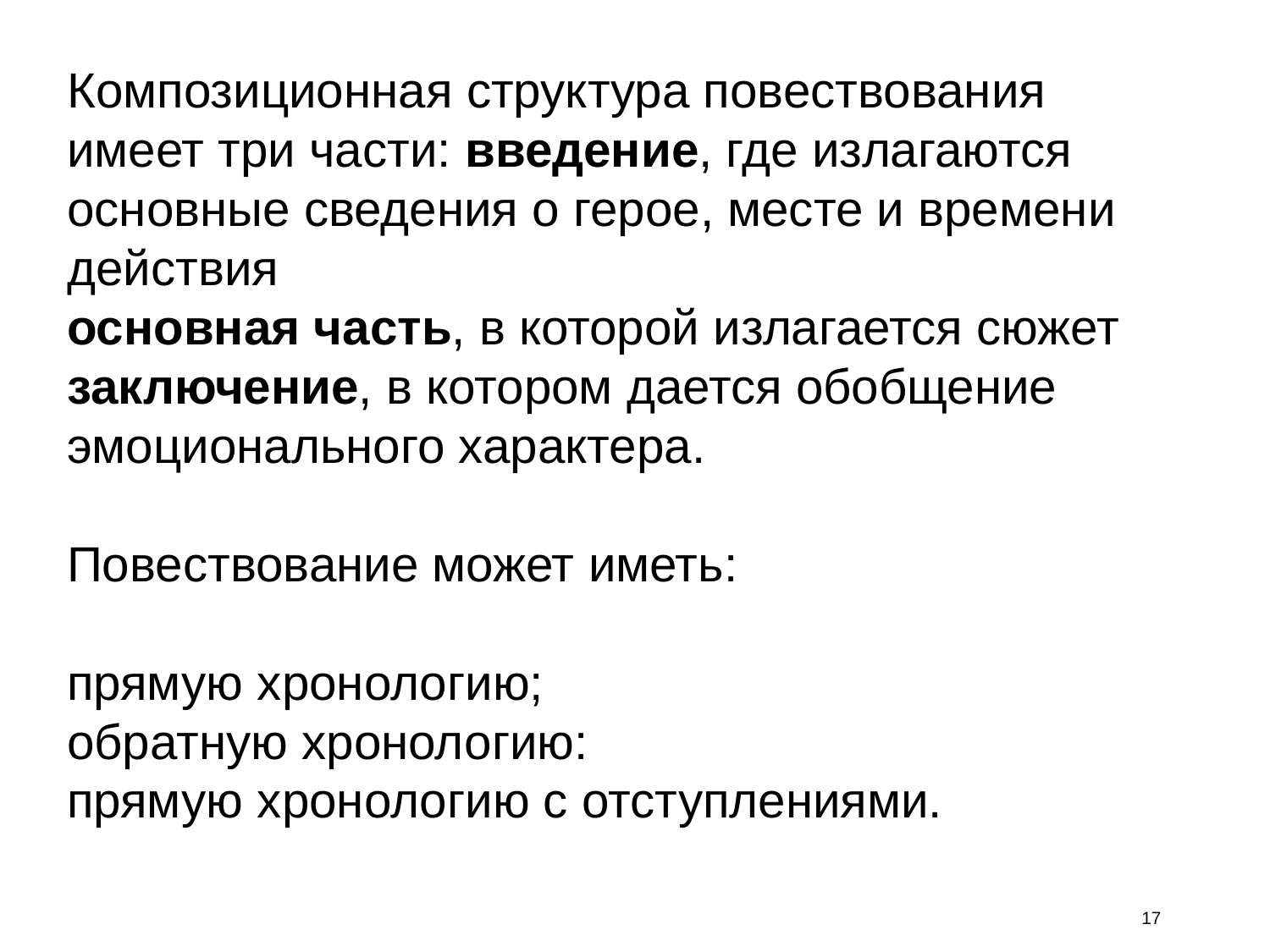

Композиционная структура повествования имеет три части: введение, где излагаются основные сведения о герое, месте и времени действия
основная часть, в которой излагается сюжет
заключение, в котором дается обобщение эмоционального характера.

Повествование может иметь:

прямую хронологию;
обратную хронологию:
прямую хронологию с отступлениями.
17